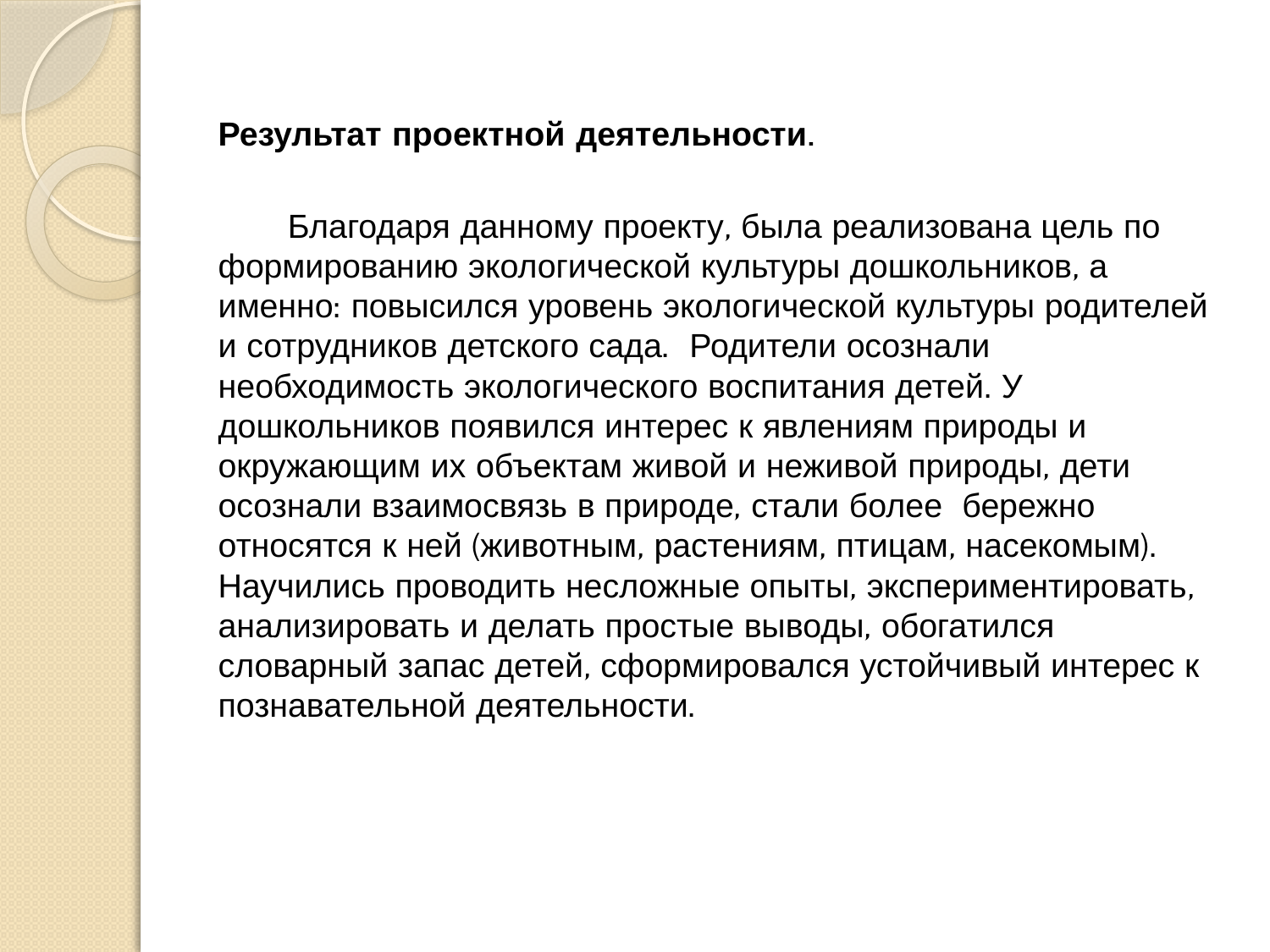

Результат проектной деятельности.

       Благодаря данному проекту, была реализована цель по формированию экологической культуры дошкольников, а именно: повысился уровень экологической культуры родителей и сотрудников детского сада.  Родители осознали необходимость экологического воспитания детей. У дошкольников появился интерес к явлениям природы и окружающим их объектам живой и неживой природы, дети осознали взаимосвязь в природе, стали более  бережно относятся к ней (животным, растениям, птицам, насекомым).  Научились проводить несложные опыты, экспериментировать, анализировать и делать простые выводы, обогатился словарный запас детей, сформировался устойчивый интерес к познавательной деятельности.